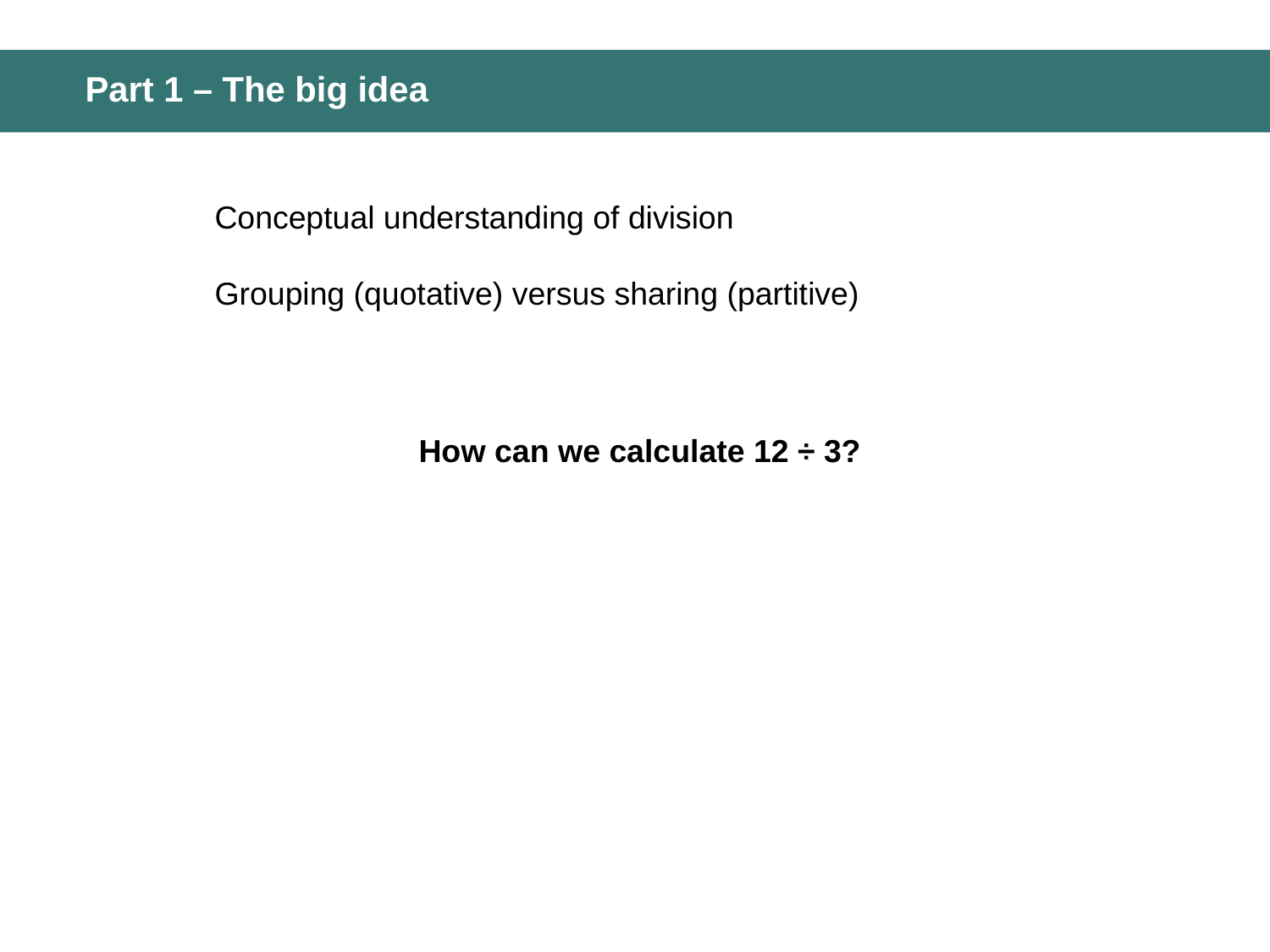

# Part 1 – The big idea
Conceptual understanding of division

Grouping (quotative) versus sharing (partitive)
How can we calculate 12 ÷ 3?